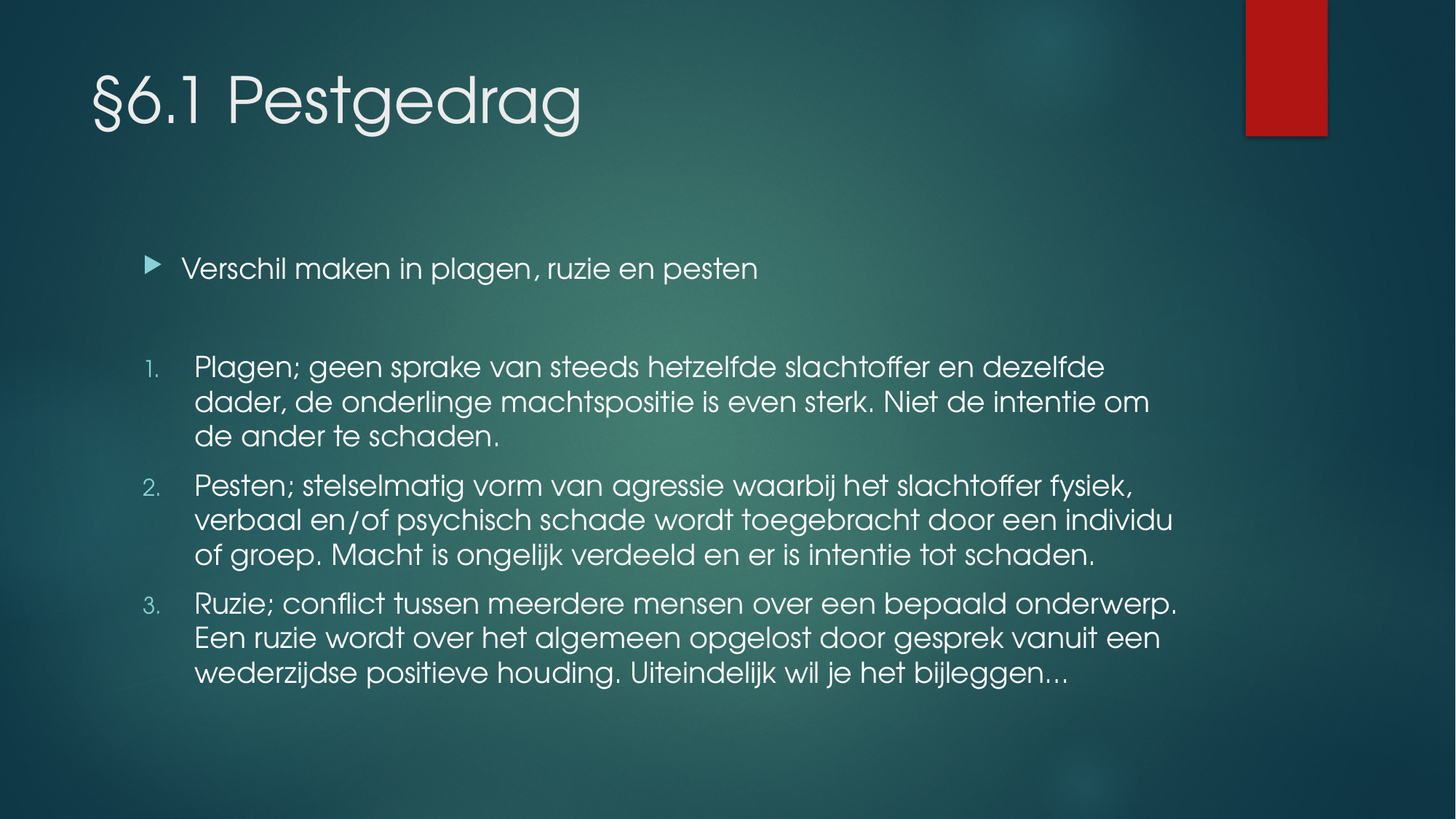

# §6.1 Pestgedrag
Verschil maken in plagen, ruzie en pesten

Plagen; geen sprake van steeds hetzelfde slachtoffer en dezelfde dader, de onderlinge machtspositie is even sterk. Niet de intentie om de ander te schaden.
Pesten; stelselmatig vorm van agressie waarbij het slachtoffer fysiek, verbaal en/of psychisch schade wordt toegebracht door een individu of groep. Macht is ongelijk verdeeld en er is intentie tot schaden.
Ruzie; conflict tussen meerdere mensen over een bepaald onderwerp. Een ruzie wordt over het algemeen opgelost door gesprek vanuit een wederzijdse positieve houding. Uiteindelijk wil je het bijleggen…